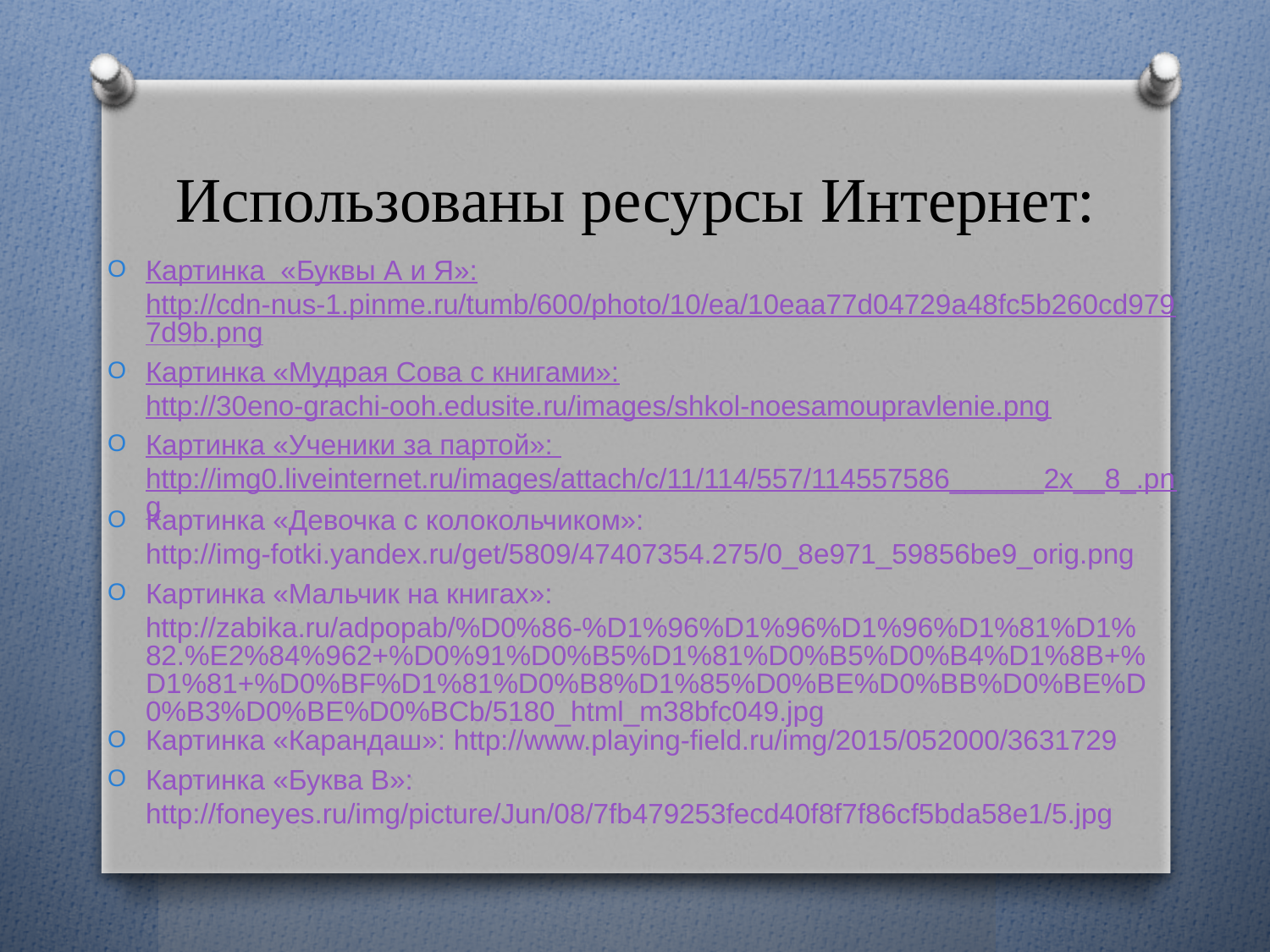

# Использованы ресурсы Интернет:
Картинка  «Буквы А и Я»:http://cdn-nus-1.pinme.ru/tumb/600/photo/10/ea/10eaa77d04729a48fc5b260cd9797d9b.png
Картинка «Мудрая Сова с книгами»:http://30eno-grachi-ooh.edusite.ru/images/shkol-noesamoupravlenie.png
Картинка «Ученики за партой»: http://img0.liveinternet.ru/images/attach/c/11/114/557/114557586______2x__8_.png
Картинка «Девочка с колокольчиком»: http://img-fotki.yandex.ru/get/5809/47407354.275/0_8e971_59856be9_orig.png
Картинка «Мальчик на книгах»: http://zabika.ru/adpopab/%D0%86-%D1%96%D1%96%D1%96%D1%81%D1%82.%E2%84%962+%D0%91%D0%B5%D1%81%D0%B5%D0%B4%D1%8B+%D1%81+%D0%BF%D1%81%D0%B8%D1%85%D0%BE%D0%BB%D0%BE%D0%B3%D0%BE%D0%BCb/5180_html_m38bfc049.jpg
Картинка «Карандаш»: http://www.playing-field.ru/img/2015/052000/3631729
Картинка «Буква В»: http://foneyes.ru/img/picture/Jun/08/7fb479253fecd40f8f7f86cf5bda58e1/5.jpg